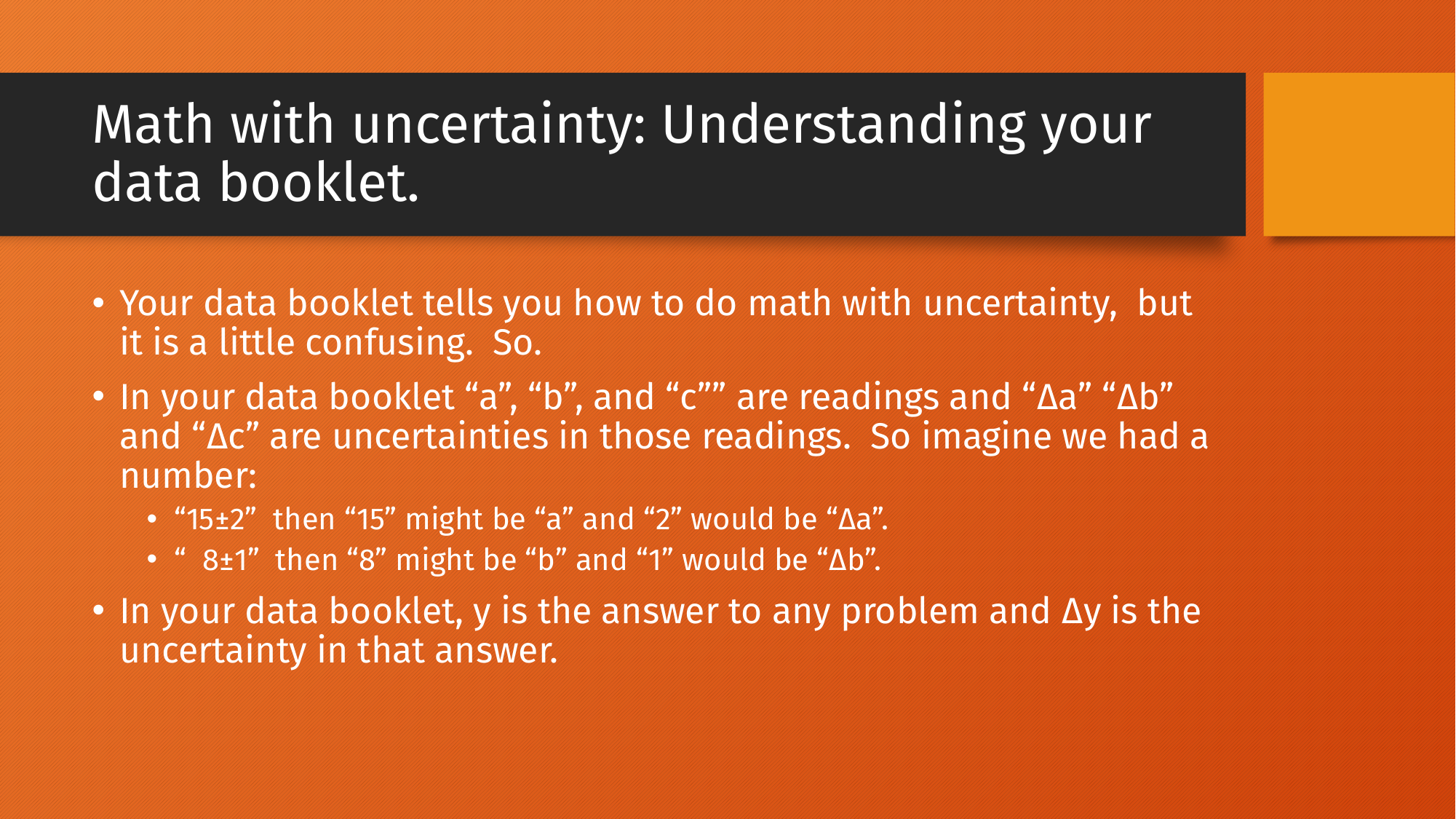

# Math with uncertainty: Understanding your data booklet.
Your data booklet tells you how to do math with uncertainty,  but it is a little confusing.  So.
In your data booklet “a”, “b”, and “c”” are readings and “Δa” “Δb” and “Δc” are uncertainties in those readings.  So imagine we had a number:
“15±2”  then “15” might be “a” and “2” would be “Δa”.
“  8±1”  then “8” might be “b” and “1” would be “Δb”.
In your data booklet, y is the answer to any problem and Δy is the uncertainty in that answer.